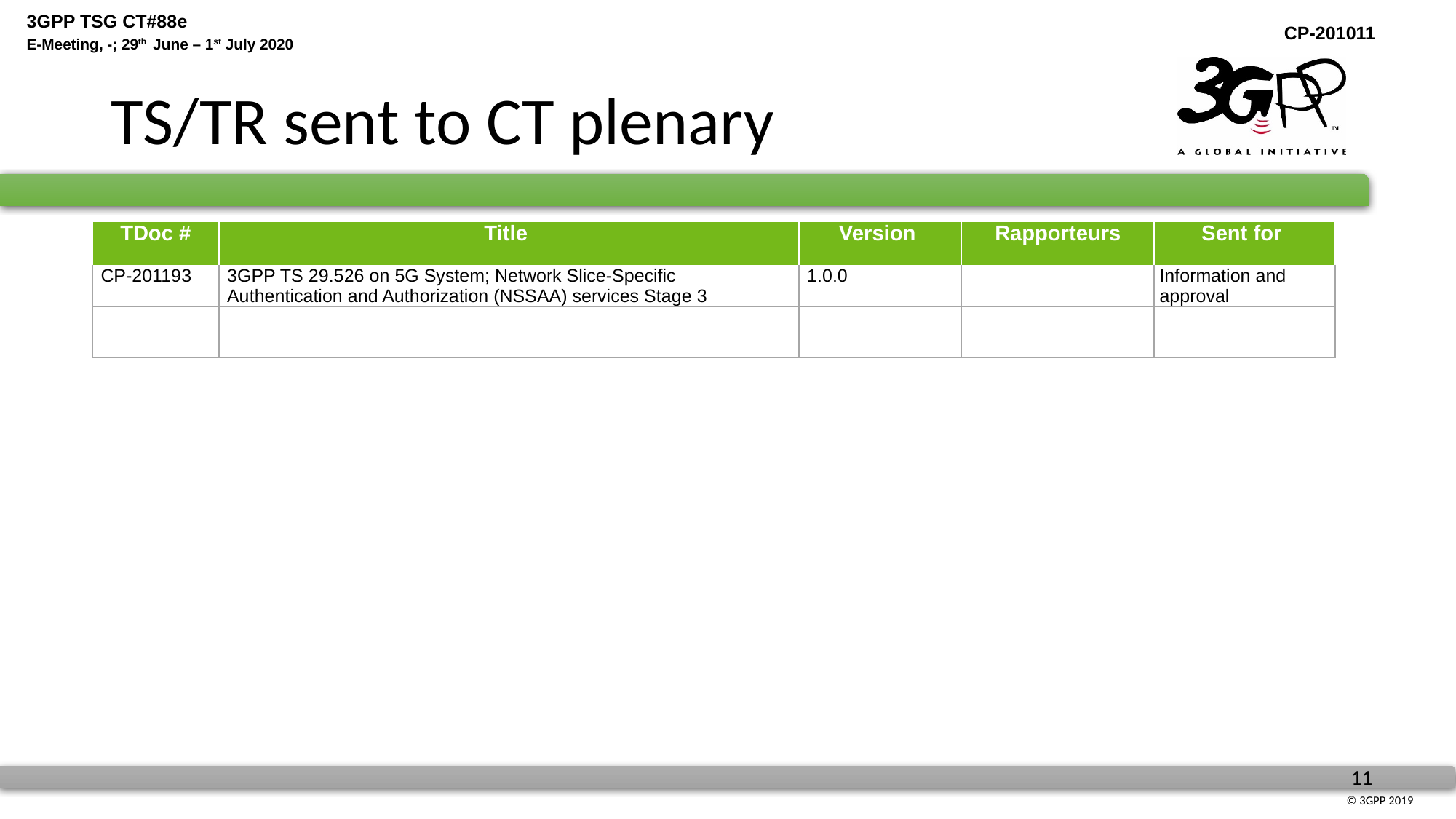

# TS/TR sent to CT plenary
| TDoc # | Title | Version | Rapporteurs | Sent for |
| --- | --- | --- | --- | --- |
| CP-201193 | 3GPP TS 29.526 on 5G System; Network Slice-Specific Authentication and Authorization (NSSAA) services Stage 3 | 1.0.0 |  | Information and approval |
|  |  |  |  |  |